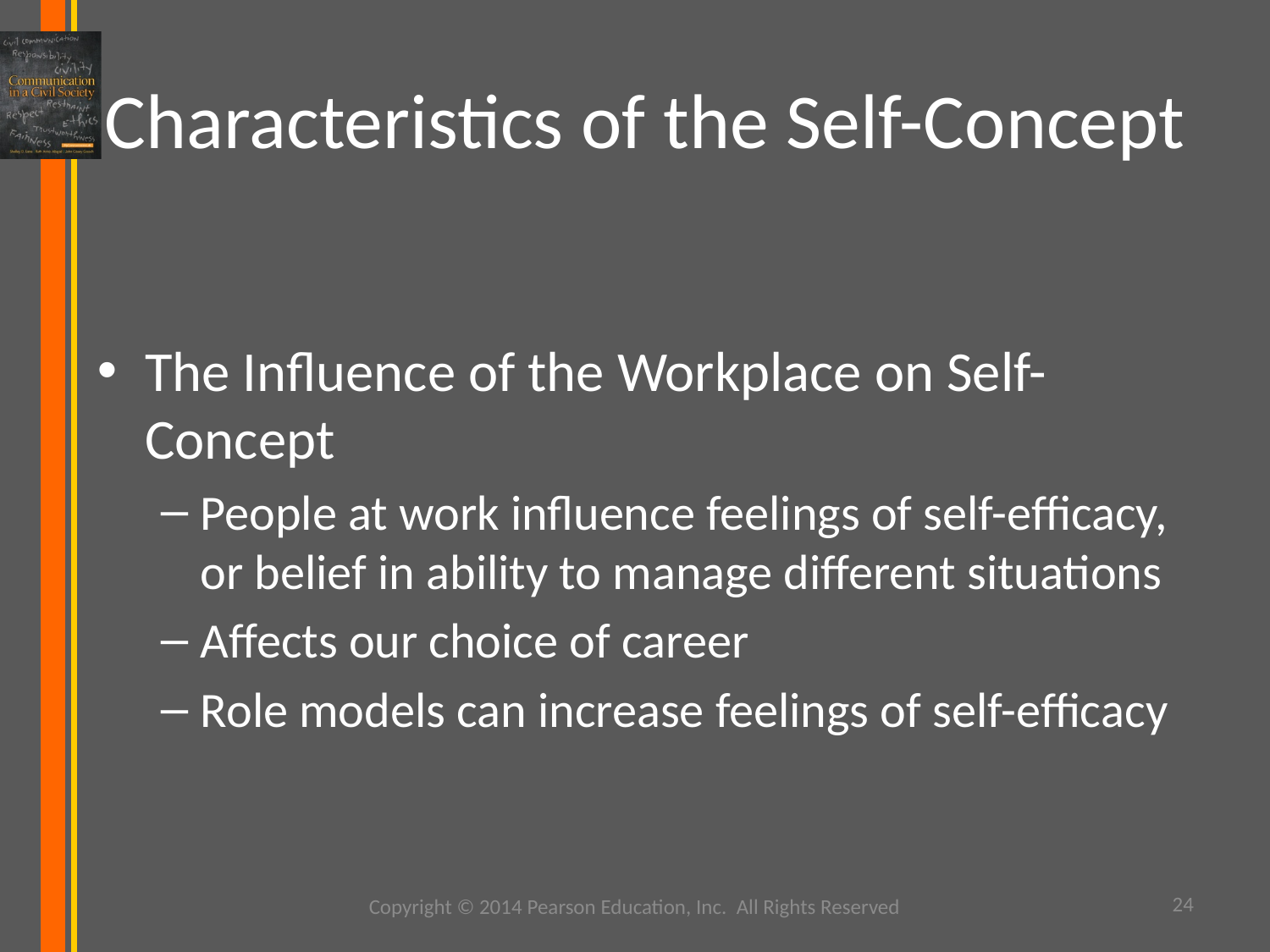

# Characteristics of the Self-Concept
The Influence of the Workplace on Self-Concept
People at work influence feelings of self-efficacy, or belief in ability to manage different situations
Affects our choice of career
Role models can increase feelings of self-efficacy
Copyright © 2014 Pearson Education, Inc.  All Rights Reserved
24